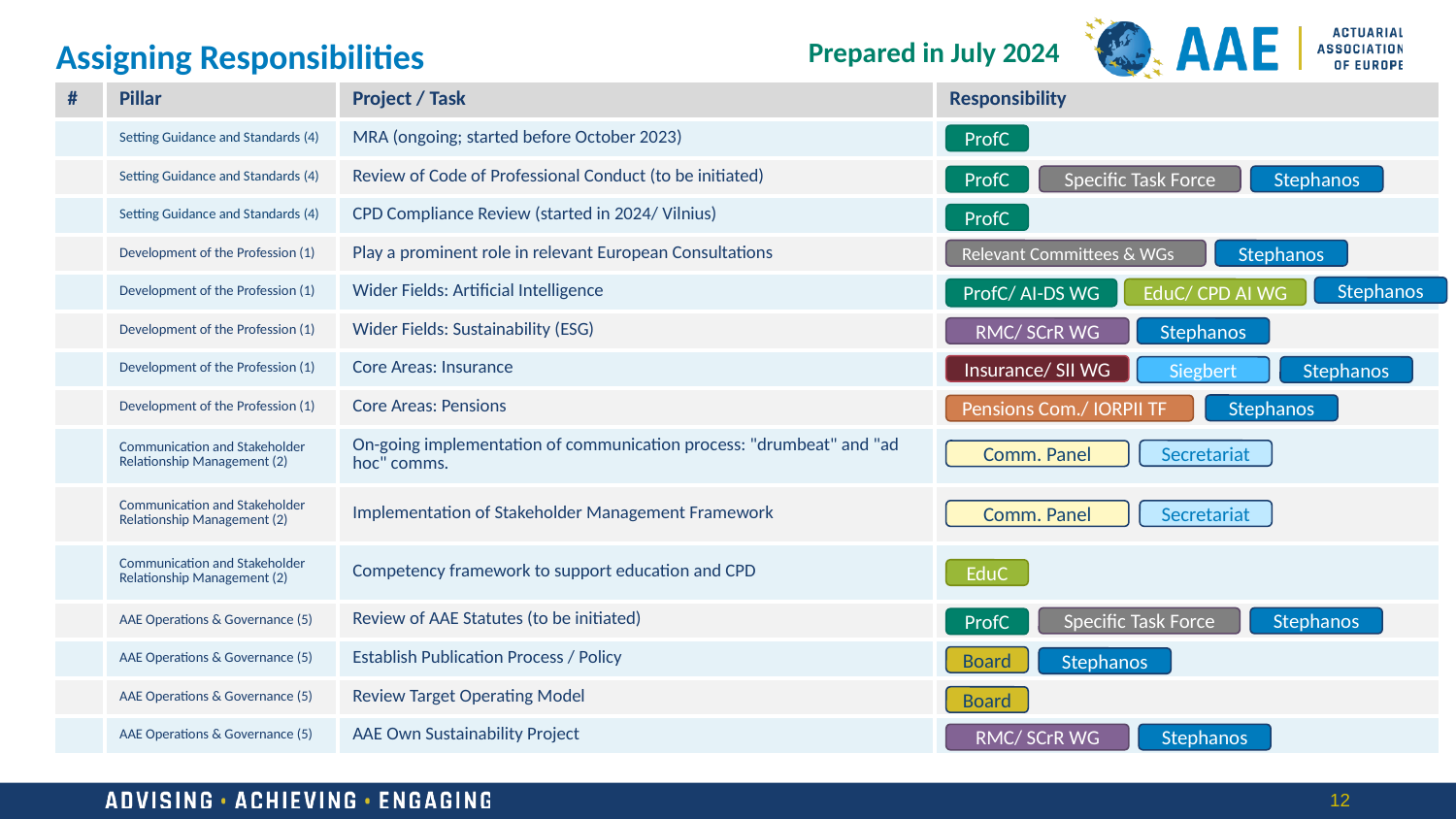

Prepared in July 2024
Assigning Responsibilities
| # | Pillar | Project / Task | Responsibility |
| --- | --- | --- | --- |
|  | Setting Guidance and Standards (4) | MRA (ongoing; started before October 2023) |  |
|  | Setting Guidance and Standards (4) | Review of Code of Professional Conduct (to be initiated) |  |
|  | Setting Guidance and Standards (4) | CPD Compliance Review (started in 2024/ Vilnius) |  |
|  | Development of the Profession (1) | Play a prominent role in relevant European Consultations |  |
|  | Development of the Profession (1) | Wider Fields: Artificial Intelligence |  |
|  | Development of the Profession (1) | Wider Fields: Sustainability (ESG) |  |
|  | Development of the Profession (1) | Core Areas: Insurance |  |
|  | Development of the Profession (1) | Core Areas: Pensions |  |
|  | Communication and Stakeholder Relationship Management (2) | On-going implementation of communication process: "drumbeat" and "ad hoc" comms. |  |
|  | Communication and Stakeholder Relationship Management (2) | Implementation of Stakeholder Management Framework |  |
|  | Communication and Stakeholder Relationship Management (2) | Competency framework to support education and CPD |  |
|  | AAE Operations & Governance (5) | Review of AAE Statutes (to be initiated) |  |
|  | AAE Operations & Governance (5) | Establish Publication Process / Policy |  |
|  | AAE Operations & Governance (5) | Review Target Operating Model |  |
|  | AAE Operations & Governance (5) | AAE Own Sustainability Project |  |
ProfC

Specific Task Force
Stephanos
ProfC
Board
Committee Chairs
Comm. Panel
ProfC
Stephanos
Secretariat
Siegbert
Relevant Committees & WGs
Stephanos
EduC/ CPD AI WG
EduC
Stephanos
ProfC/ AI-DS WG
EduC/ CPD AI WG
ProfC/ AI-DS WG
ProfC
RMC/ SCrR WG
Stephanos
RMC/ SCrR WG
RMC
Insurance/ SII WG
Stephanos
Siegbert
Pensions Com./ IORPII TF
Pensions Com.
Stephanos
Pensions Com./ IORPII TF
Insurance Com.
Insurance/ SII WG
Secretariat
Comm. Panel
Secretariat
Comm. Panel
EduC
Specific Task Force
Stephanos
ProfC
Board
Stephanos
Board
RMC/ SCrR WG
Stephanos
12